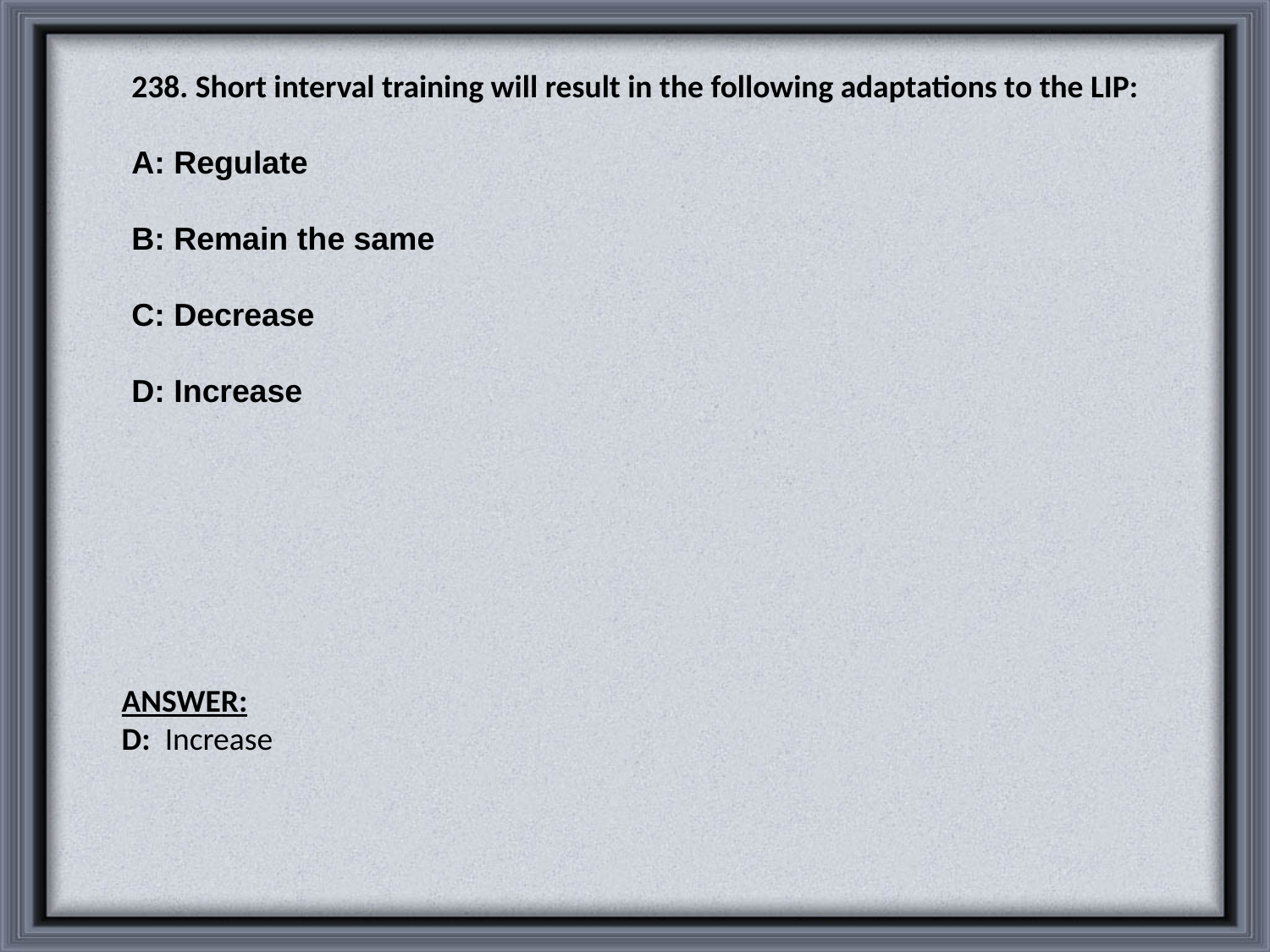

238. Short interval training will result in the following adaptations to the LIP:

A: Regulate

B: Remain the same

C: Decrease

D: Increase

ANSWER:
D:  Increase